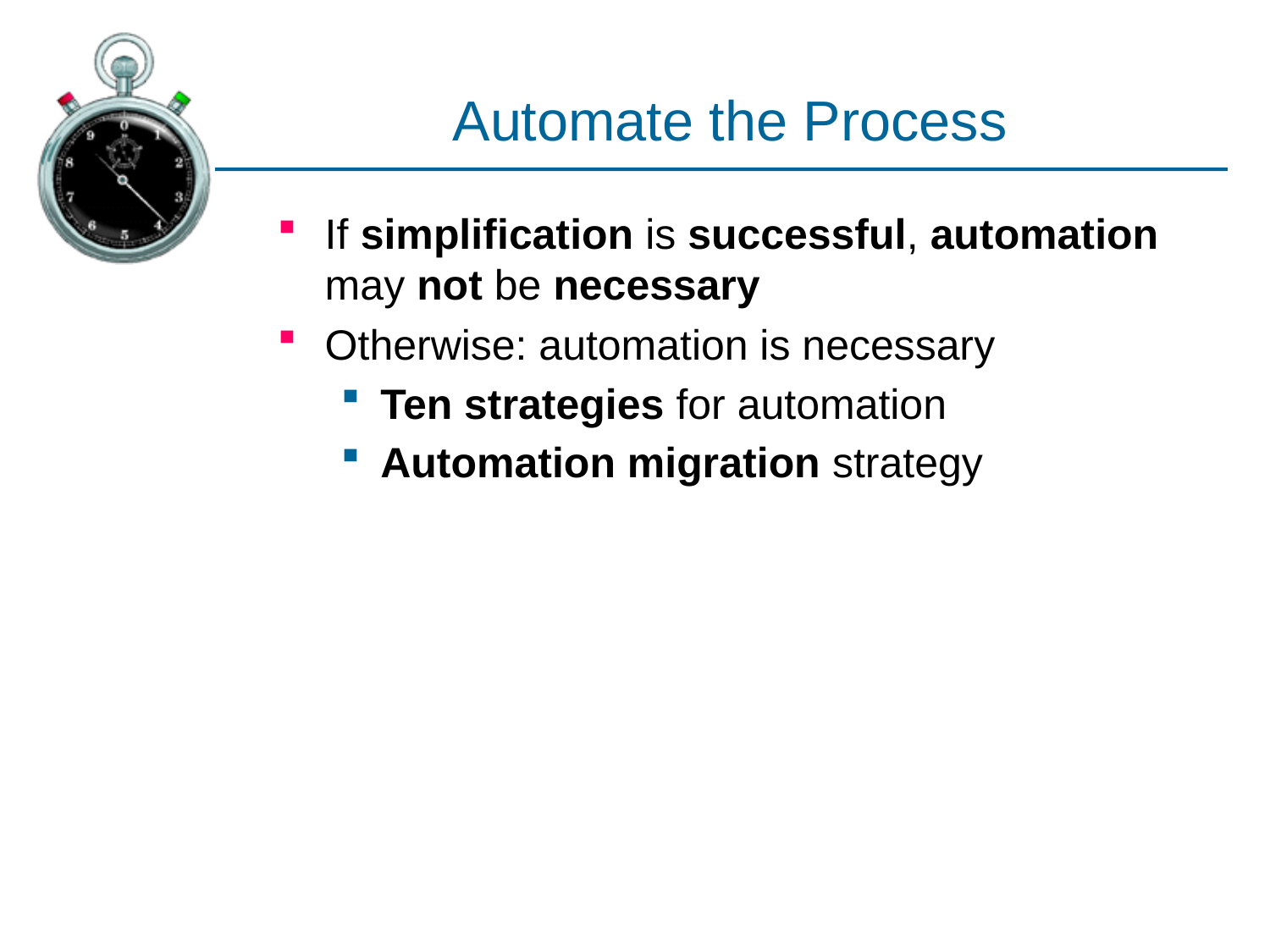

# Automate the Process
If simplification is successful, automation may not be necessary
Otherwise: automation is necessary
Ten strategies for automation
Automation migration strategy